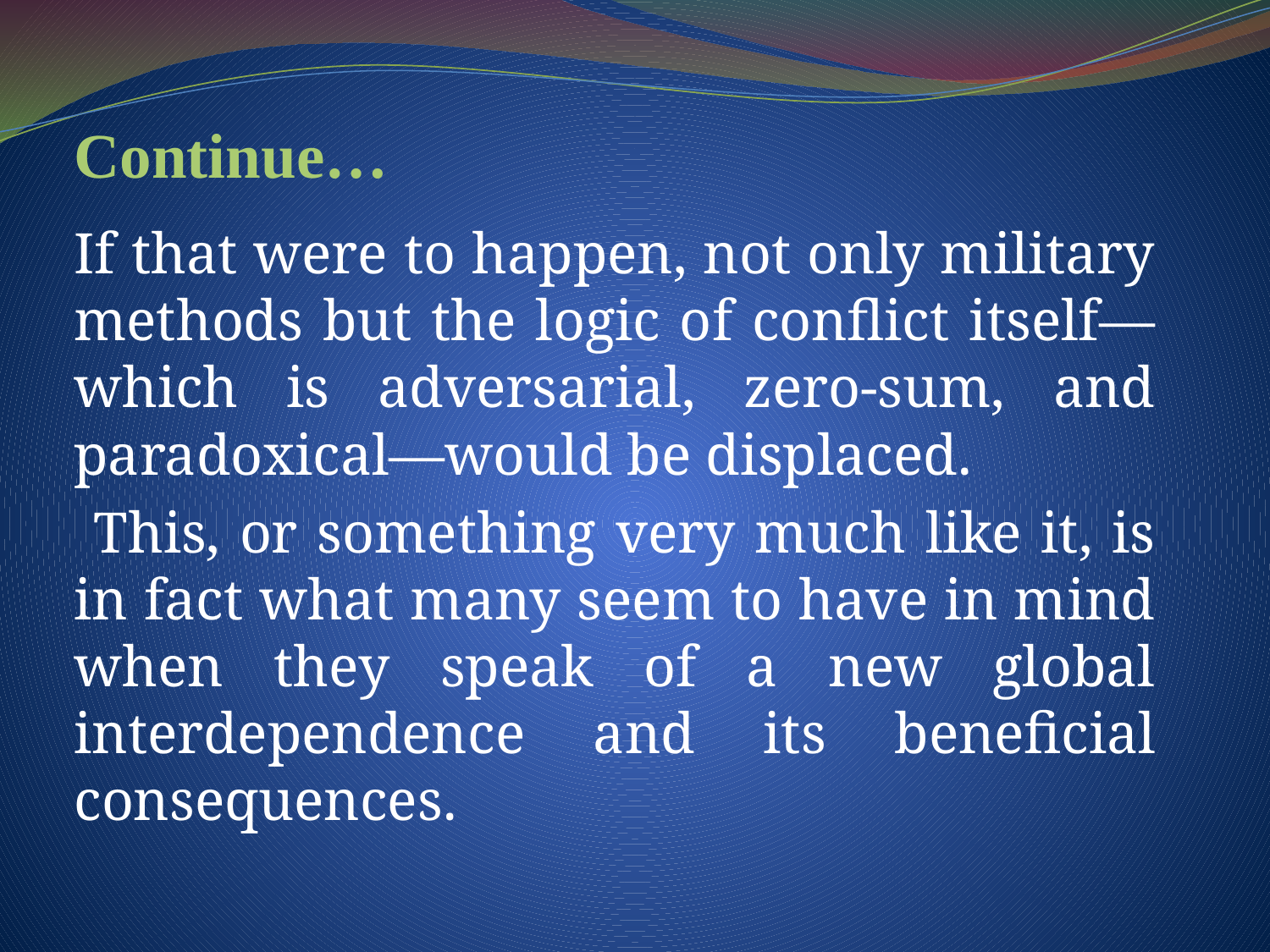

# Continue…
If that were to happen, not only military methods but the logic of conflict itself—which is adversarial, zero-sum, and paradoxical—would be displaced.
 This, or something very much like it, is in fact what many seem to have in mind when they speak of a new global interdependence and its beneficial consequences.